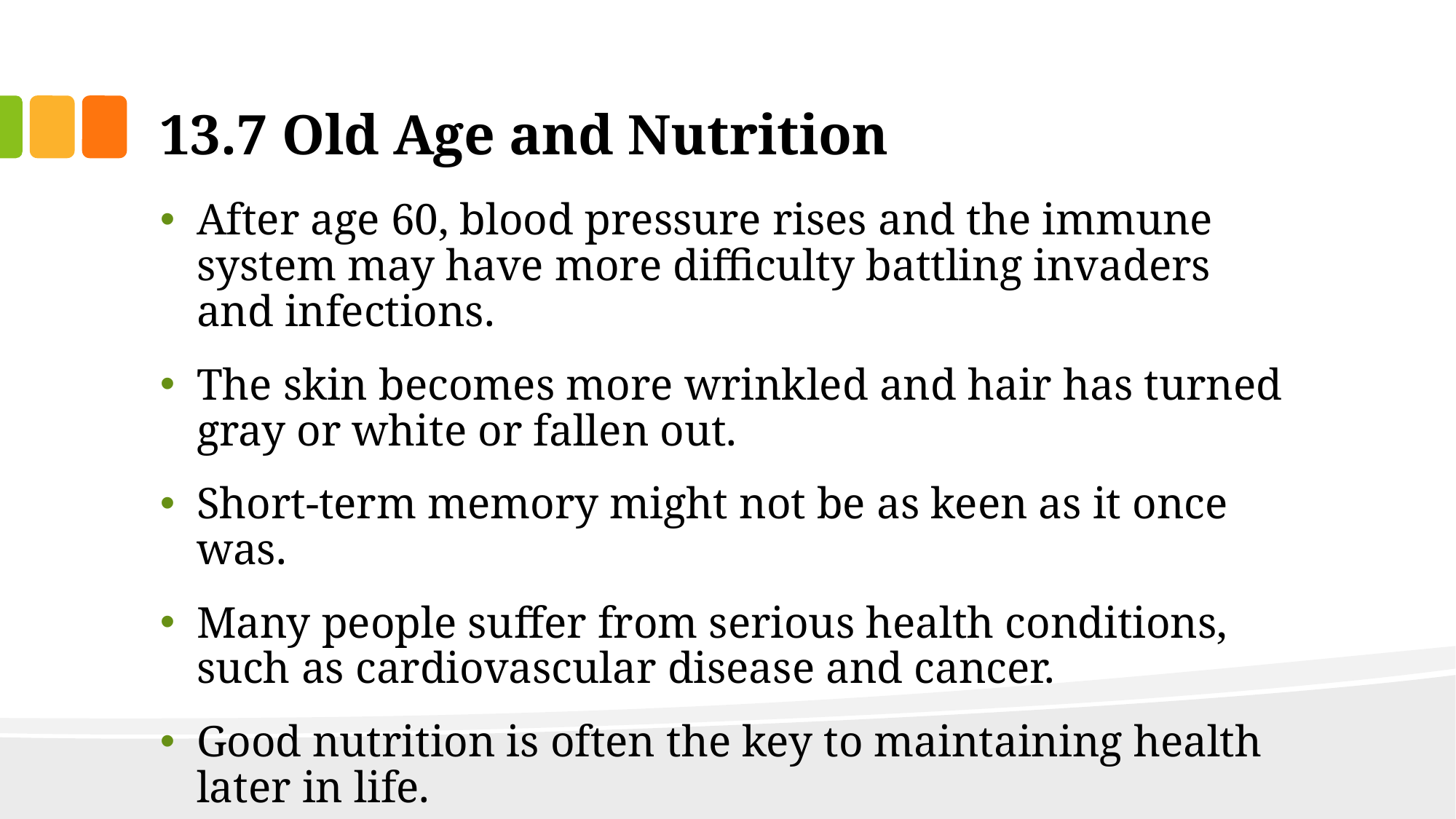

# 13.7 Old Age and Nutrition
After age 60, blood pressure rises and the immune system may have more difficulty battling invaders and infections.
The skin becomes more wrinkled and hair has turned gray or white or fallen out.
Short-term memory might not be as keen as it once was.
Many people suffer from serious health conditions, such as cardiovascular disease and cancer.
Good nutrition is often the key to maintaining health later in life.